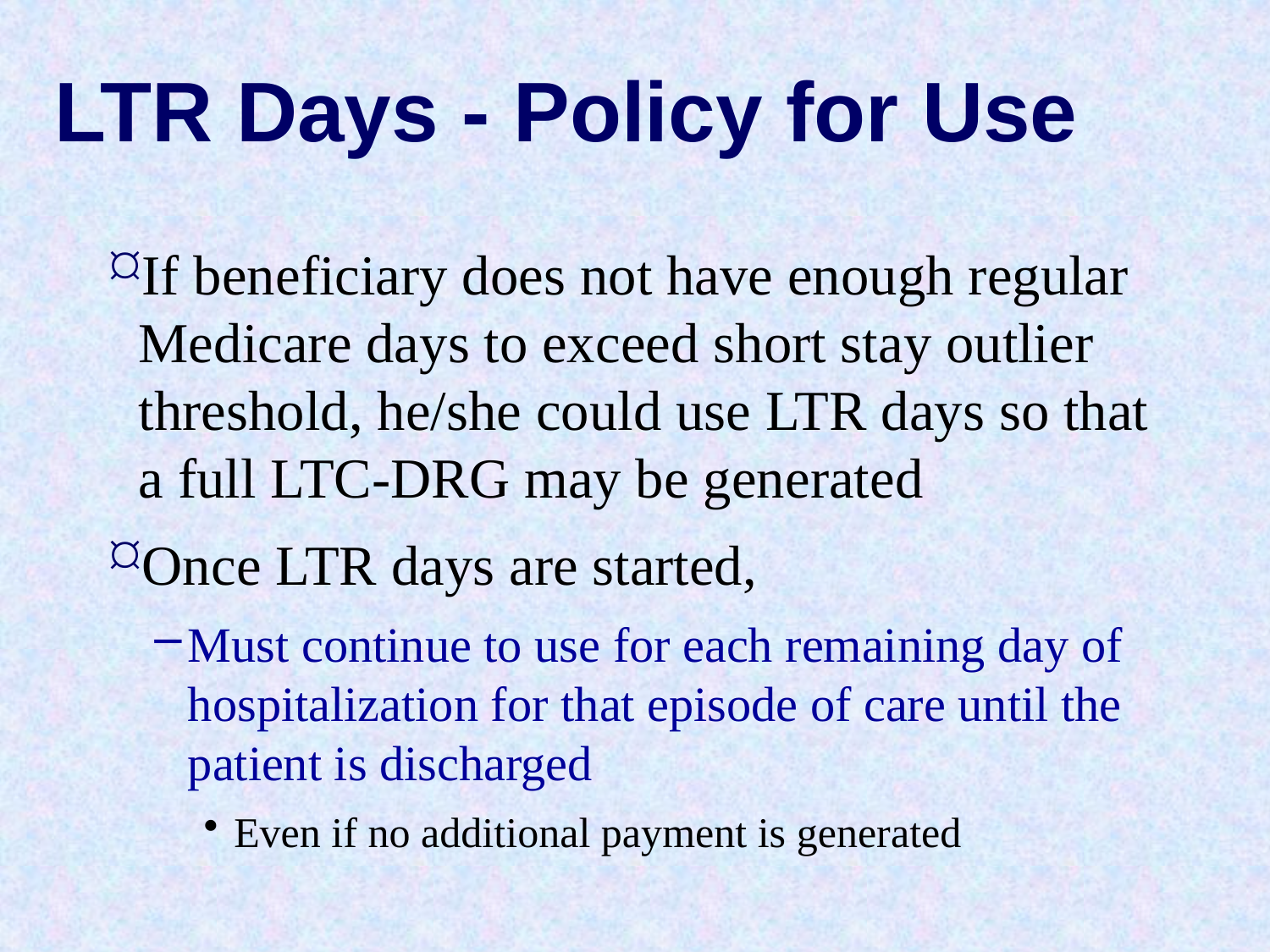

# LTR Days - Policy for Use
If beneficiary does not have enough regular Medicare days to exceed short stay outlier threshold, he/she could use LTR days so that a full LTC-DRG may be generated
Once LTR days are started,
Must continue to use for each remaining day of hospitalization for that episode of care until the patient is discharged
Even if no additional payment is generated